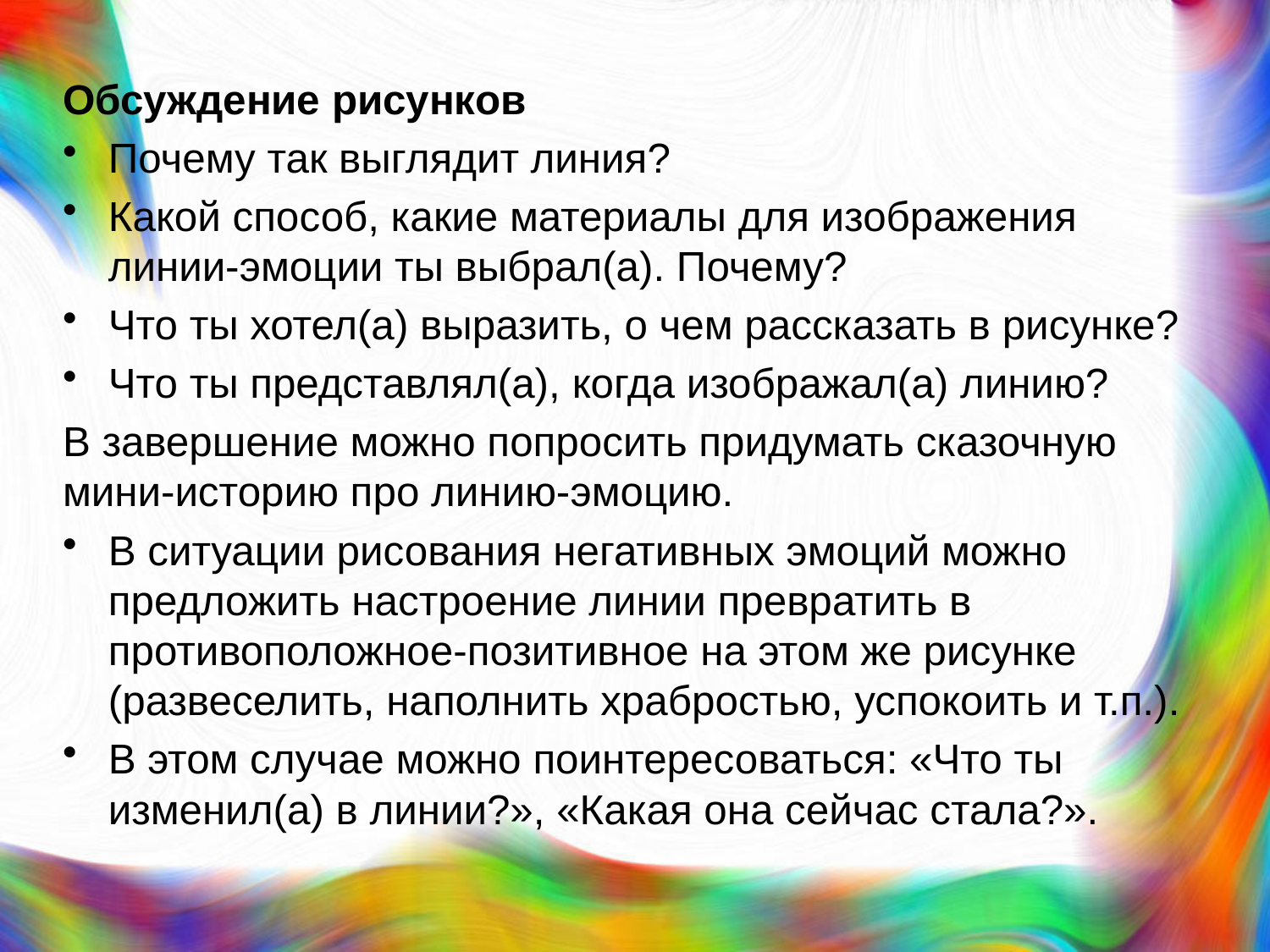

Обсуждение рисунков
Почему так выглядит линия?
Какой способ, какие материалы для изображения линии-эмоции ты выбрал(а). Почему?
Что ты хотел(а) выразить, о чем рассказать в рисунке?
Что ты представлял(а), когда изображал(а) линию?
В завершение можно попросить придумать сказочную мини-историю про линию-эмоцию.
В ситуации рисования негативных эмоций можно предложить настроение линии превратить в противоположное-позитивное на этом же рисунке (развеселить, наполнить храбростью, успокоить и т.п.).
В этом случае можно поинтересоваться: «Что ты изменил(а) в линии?», «Какая она сейчас стала?».